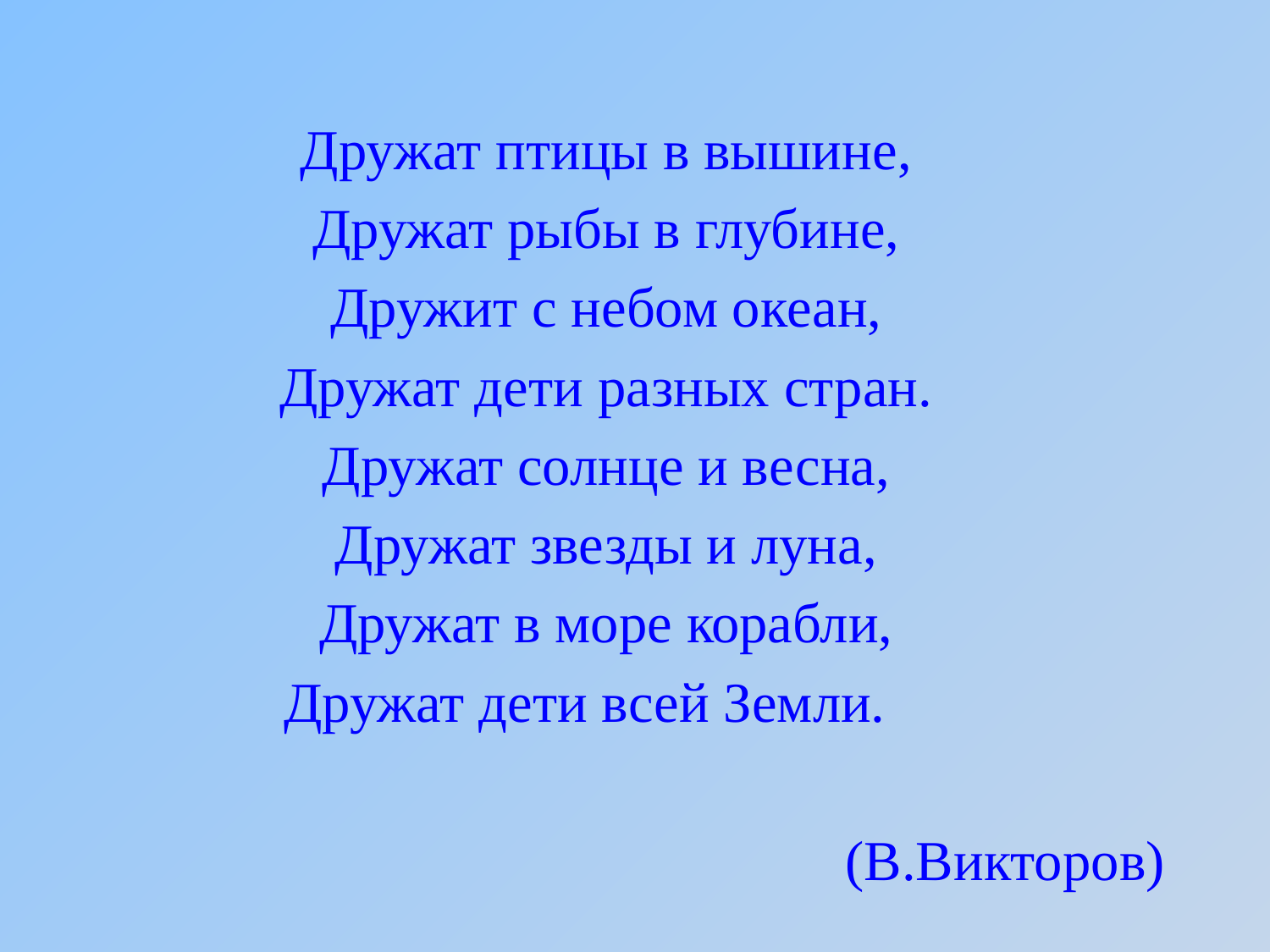

Дружат птицы в вышине,
Дружат рыбы в глубине,
Дружит с небом океан,
Дружат дети разных стран.
Дружат солнце и весна,
Дружат звезды и луна,
Дружат в море корабли,
Дружат дети всей Земли.

(В.Викторов)